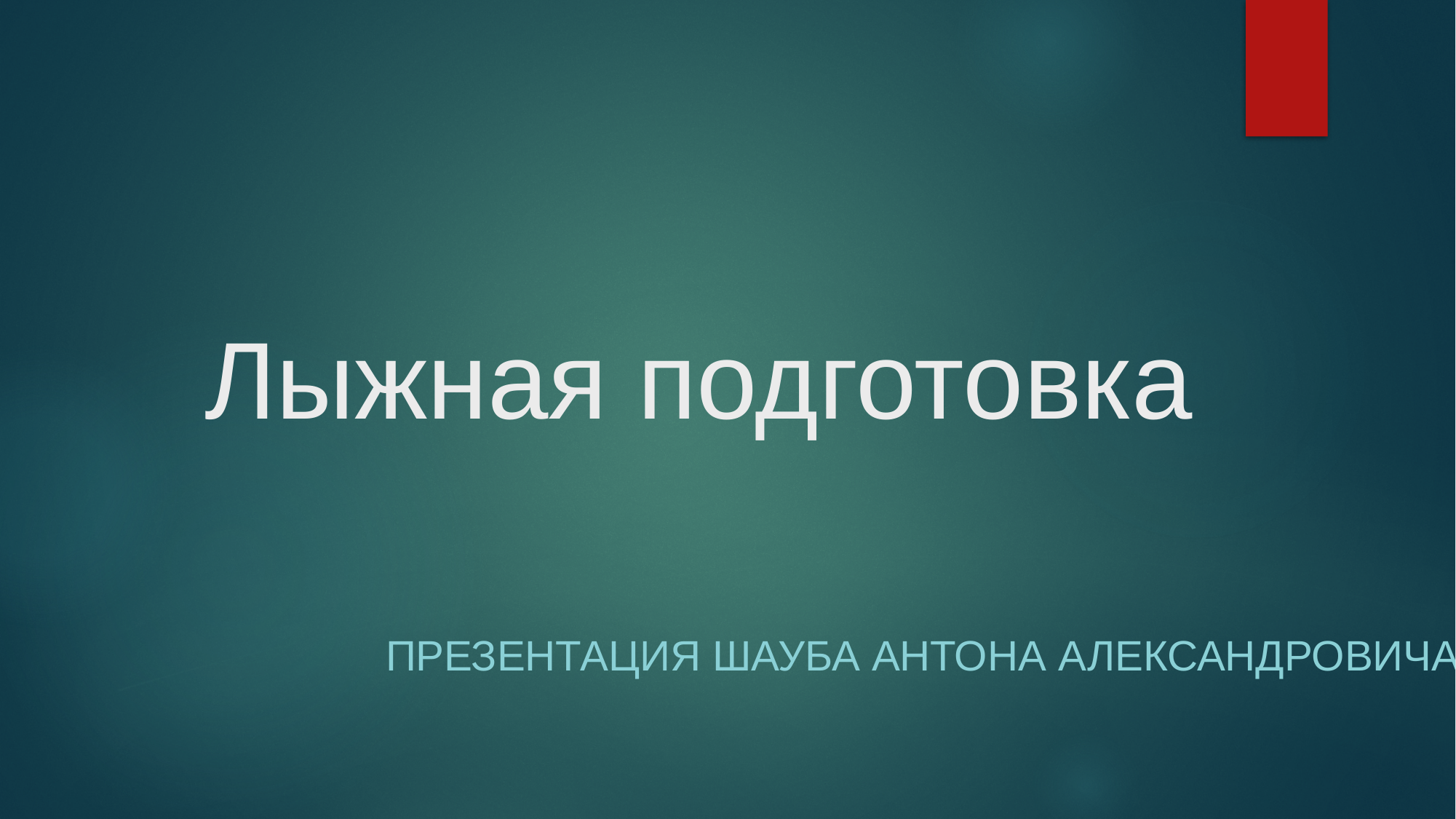

# Лыжная подготовка
Презентация Шауба антона александровича